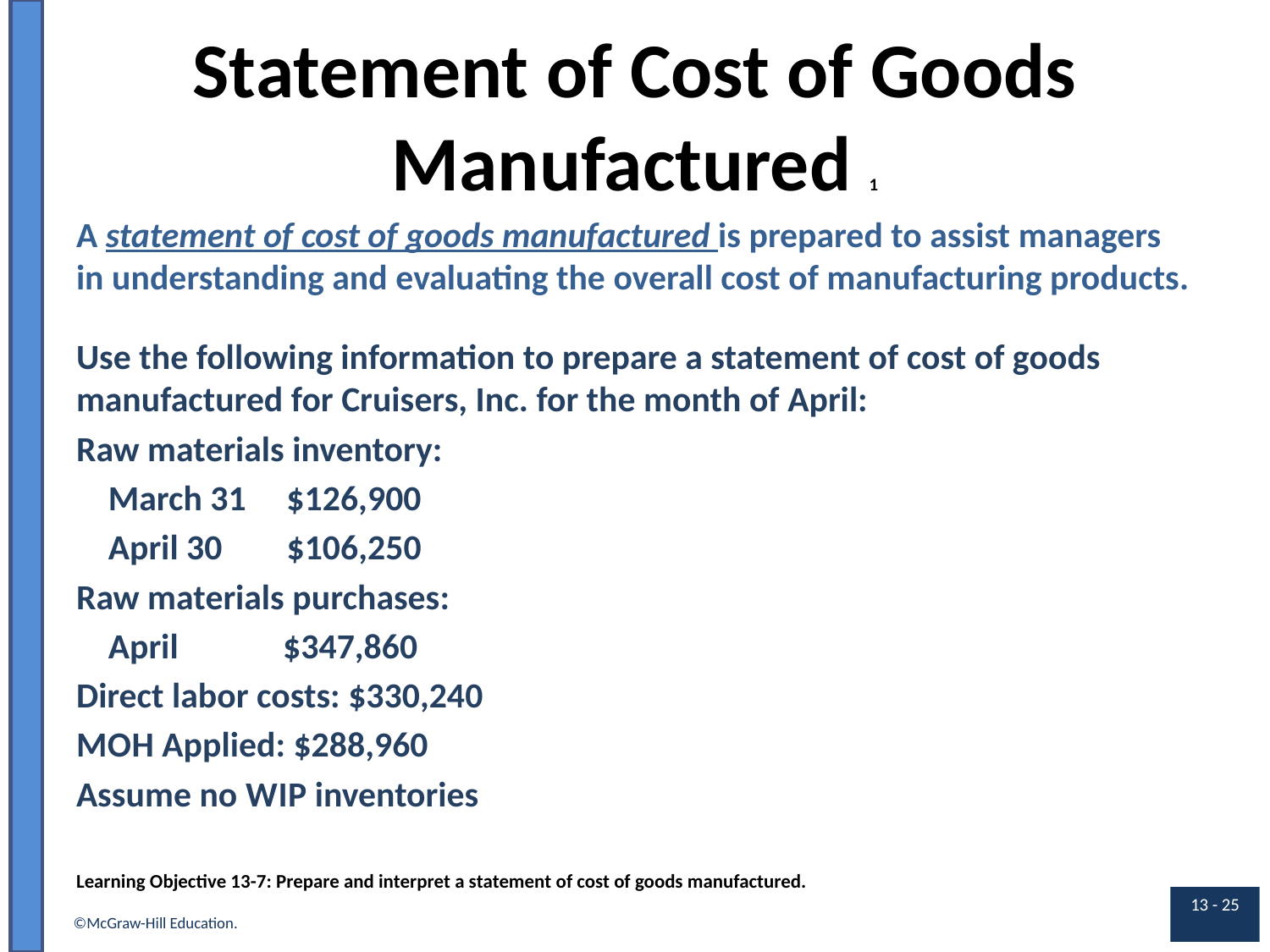

# Statement of Cost of Goods Manufactured 1
A statement of cost of goods manufactured is prepared to assist managers in understanding and evaluating the overall cost of manufacturing products.
Use the following information to prepare a statement of cost of goods manufactured for Cruisers, Inc. for the month of April:
Raw materials inventory:
    March 31     $126,900
    April 30        $106,250
Raw materials purchases:
    April             $347,860
Direct labor costs: $330,240
M O H Applied: $288,960
Assume no W I P inventories
Learning Objective 13-7: Prepare and interpret a statement of cost of goods manufactured.